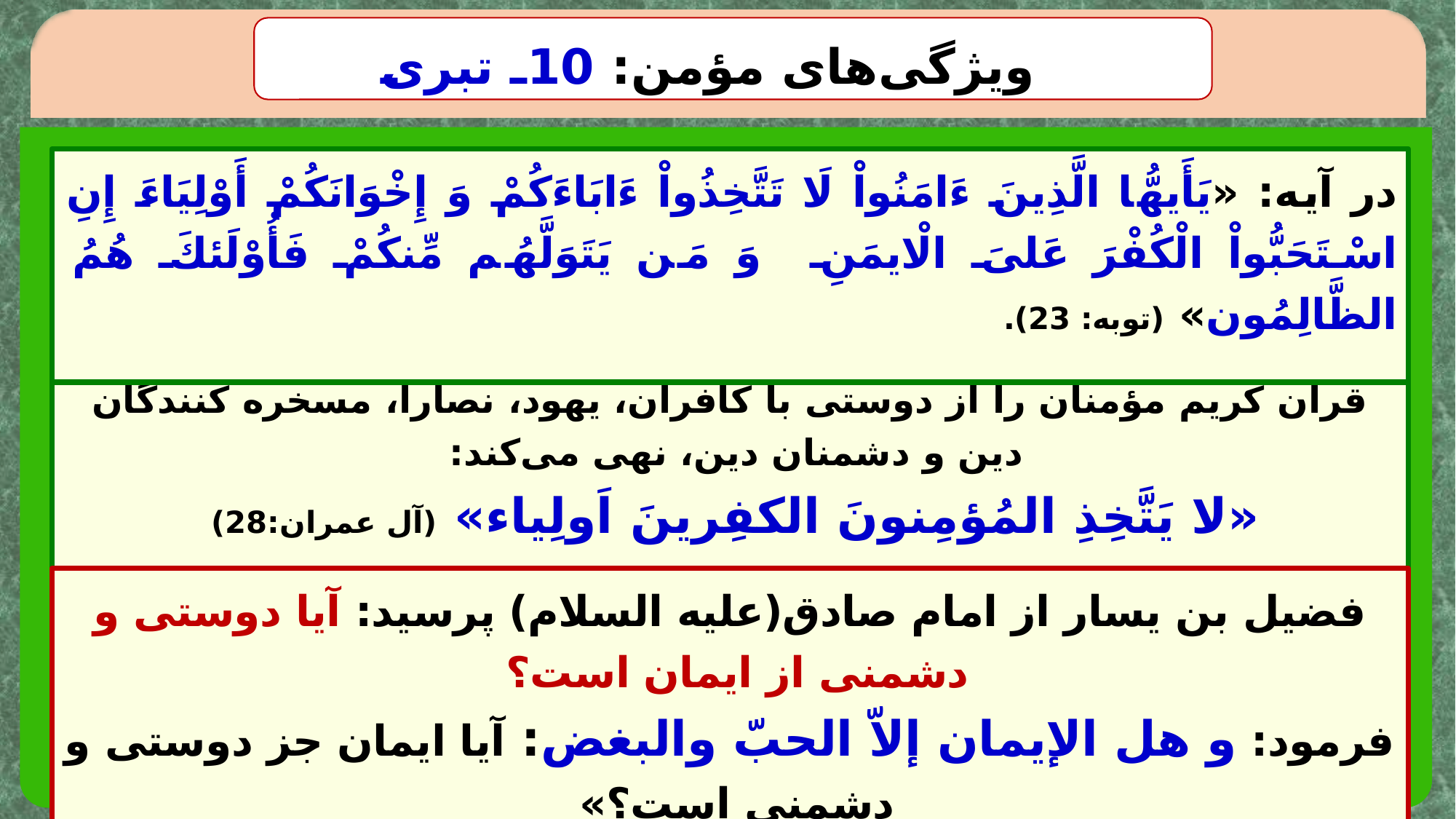

ویژگی‌های مؤمن: 10ـ تبری

در آیه: «يَأَيهُّا الَّذِينَ ءَامَنُواْ لَا تَتَّخِذُواْ ءَابَاءَكُمْ وَ إِخْوَانَكُمْ أَوْلِيَاءَ إِنِ اسْتَحَبُّواْ الْكُفْرَ عَلىَ الْايمَنِ  وَ مَن يَتَوَلَّهُم مِّنكُمْ فَأُوْلَئكَ هُمُ الظَّالِمُون»‏ (توبه: 23).

قرآن کریم مؤمنان را از دوستی با کافران، یهود، نصارا، مسخره کنندگان دین و دشمنان دین، نهی می‌کند:
«لا یَتَّخِذِ المُؤمِنونَ الکفِرینَ اَولِیاء» (آل عمران:28)

فضیل بن یسار از امام صادق(علیه السلام) پرسید: آیا دوستی و دشمنی از ایمان است؟
فرمود: و هل الإیمان إلاّ الحبّ والبغض: آیا ایمان جز دوستی و دشمنی است؟»